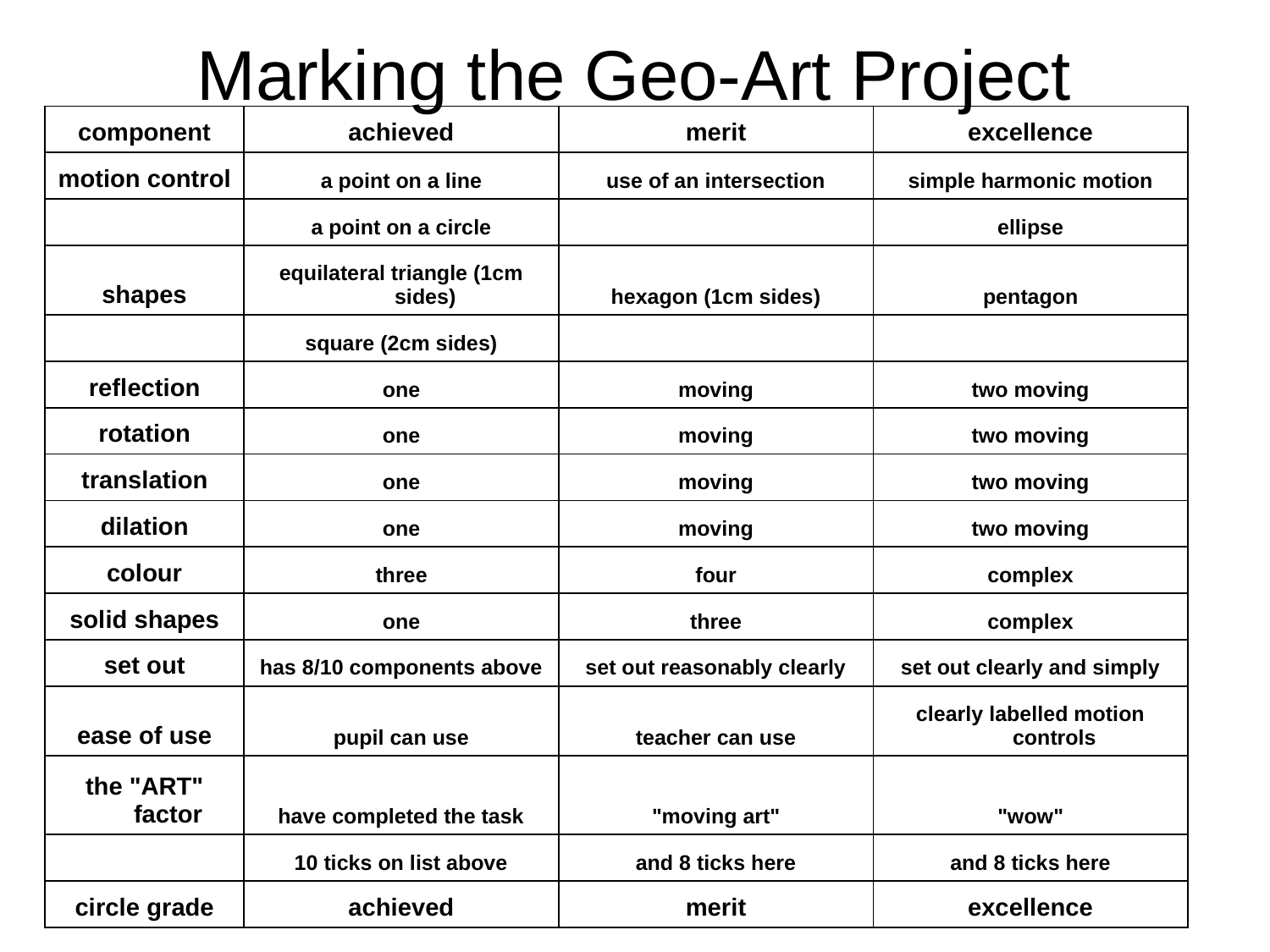

# Marking the Geo-Art Project
| component | achieved | merit | excellence |
| --- | --- | --- | --- |
| motion control | a point on a line | use of an intersection | simple harmonic motion |
|  | a point on a circle |  | ellipse |
| shapes | equilateral triangle (1cm sides) | hexagon (1cm sides) | pentagon |
|  | square (2cm sides) |  |  |
| reflection | one | moving | two moving |
| rotation | one | moving | two moving |
| translation | one | moving | two moving |
| dilation | one | moving | two moving |
| colour | three | four | complex |
| solid shapes | one | three | complex |
| set out | has 8/10 components above | set out reasonably clearly | set out clearly and simply |
| ease of use | pupil can use | teacher can use | clearly labelled motion controls |
| the "ART" factor | have completed the task | "moving art" | "wow" |
|  | 10 ticks on list above | and 8 ticks here | and 8 ticks here |
| circle grade | achieved | merit | excellence |